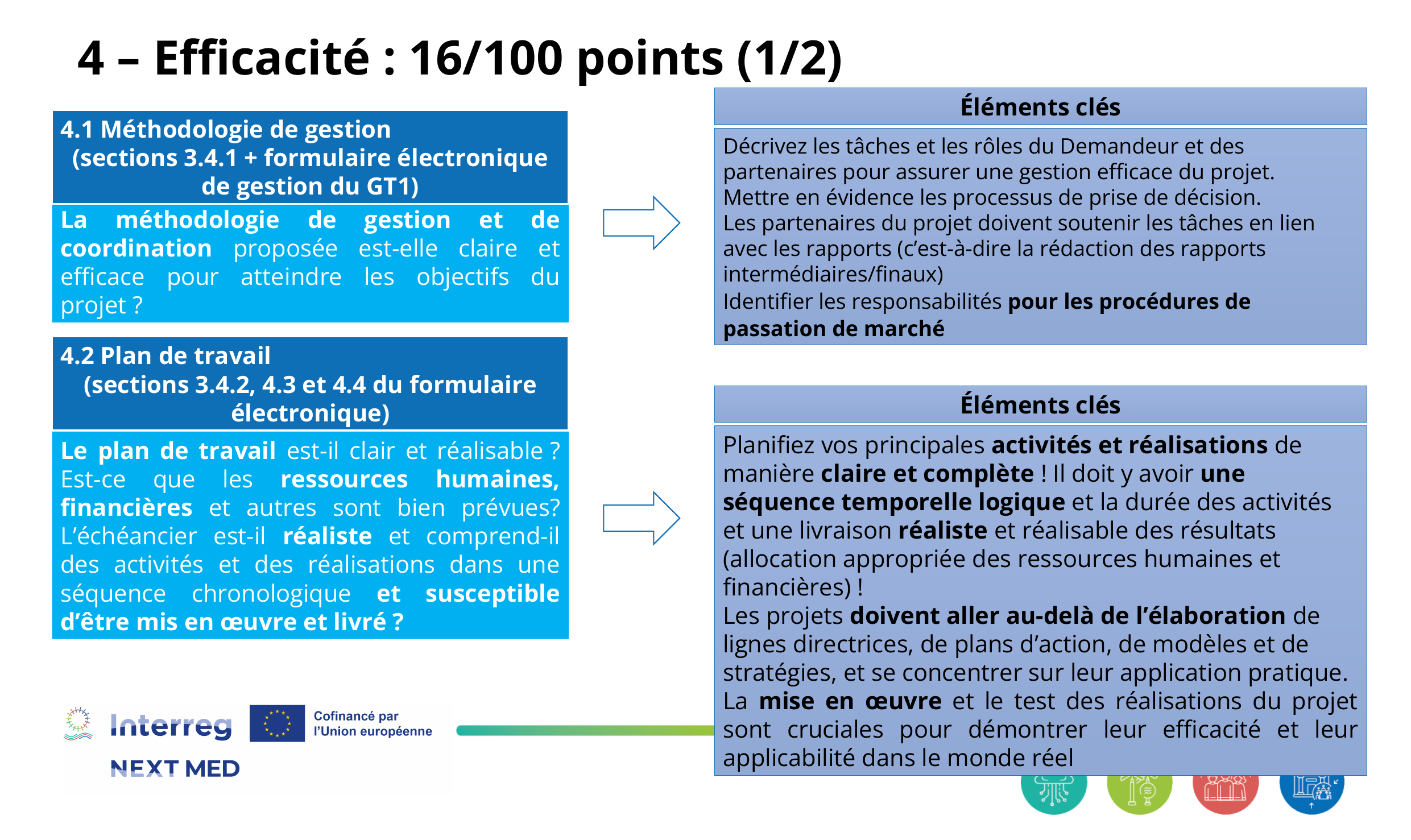

# 4 – Efficacité : 16/100 points (1/2)
Éléments clés
Décrivez les tâches et les rôles du Demandeur et des partenaires pour assurer une gestion efficace du projet.
Mettre en évidence les processus de prise de décision.
Les partenaires du projet doivent soutenir les tâches en lien avec les rapports (c’est-à-dire la rédaction des rapports intermédiaires/finaux)
Identifier les responsabilités pour les procédures de passation de marché
4.1 Méthodologie de gestion
(sections 3.4.1 + formulaire électronique de gestion du GT1)
La méthodologie de gestion et de coordination proposée est-elle claire et efficace pour atteindre les objectifs du projet ?

4.2 Plan de travail
(sections 3.4.2, 4.3 et 4.4 du formulaire électronique)
Éléments clés
Planifiez vos principales activités et réalisations de manière claire et complète ! Il doit y avoir une séquence temporelle logique et la durée des activités et une livraison réaliste et réalisable des résultats (allocation appropriée des ressources humaines et financières) !
Les projets doivent aller au-delà de l’élaboration de lignes directrices, de plans d’action, de modèles et de stratégies, et se concentrer sur leur application pratique.
La mise en œuvre et le test des réalisations du projet sont cruciales pour démontrer leur efficacité et leur applicabilité dans le monde réel
Le plan de travail est-il clair et réalisable ? Est-ce que les ressources humaines, financières et autres sont bien prévues? L’échéancier est-il réaliste et comprend-il des activités et des réalisations dans une séquence chronologique et susceptible d’être mis en œuvre et livré ?